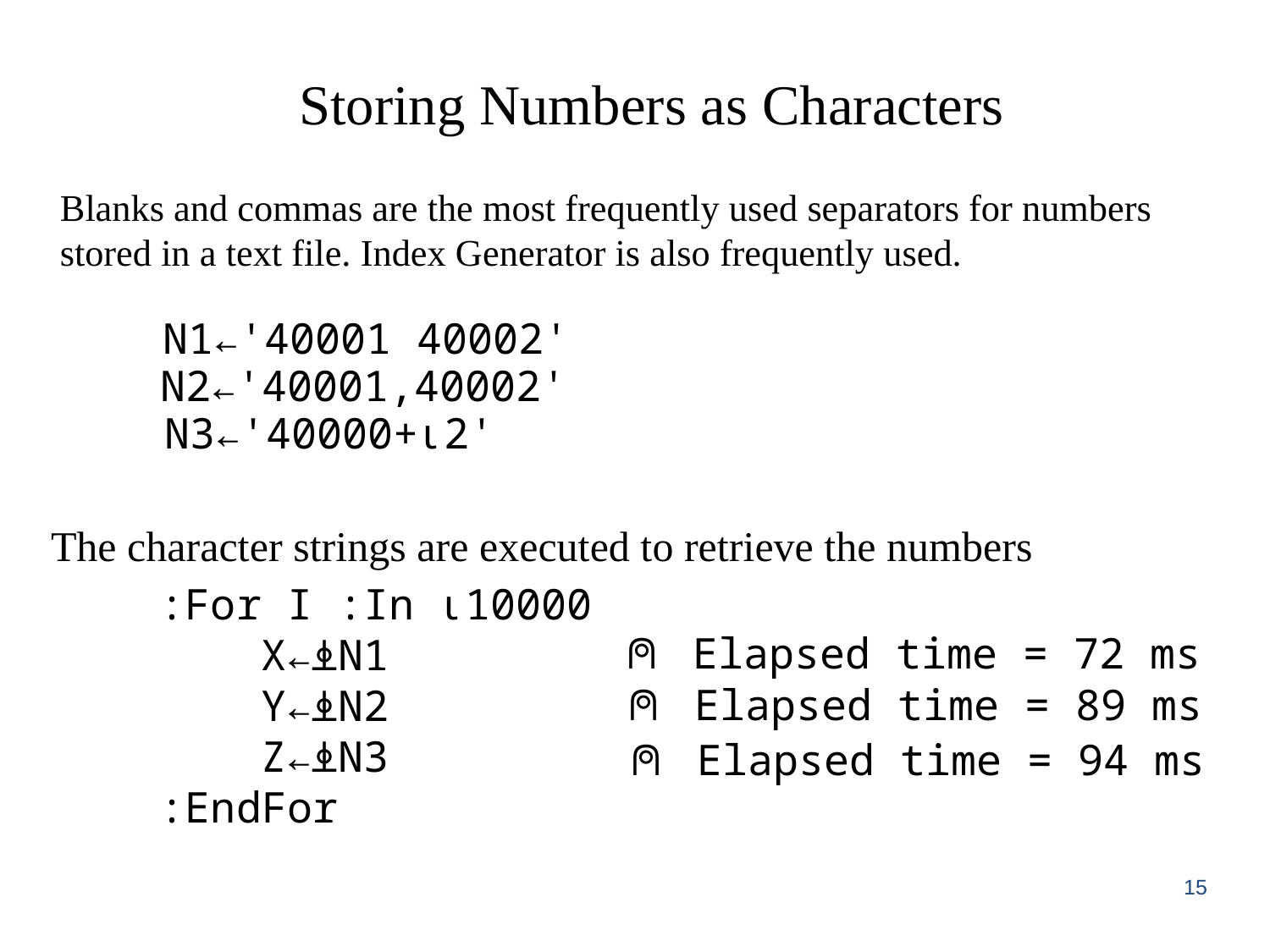

Storing Numbers as Characters
# Blanks and commas are the most frequently used separators for numbers stored in a text file. Index Generator is also frequently used.
N1←'40001 40002'
N2←'40001,40002'
N3←'40000+⍳2'

The character strings are executed to retrieve the numbers
:For I :In ⍳10000
    X←⍎N1
    Y←⍎N2
    Z←⍎N3
:EndFor

⍝ Elapsed time = 72 ms
⍝ Elapsed time = 89 ms
⍝ Elapsed time = 94 ms
15